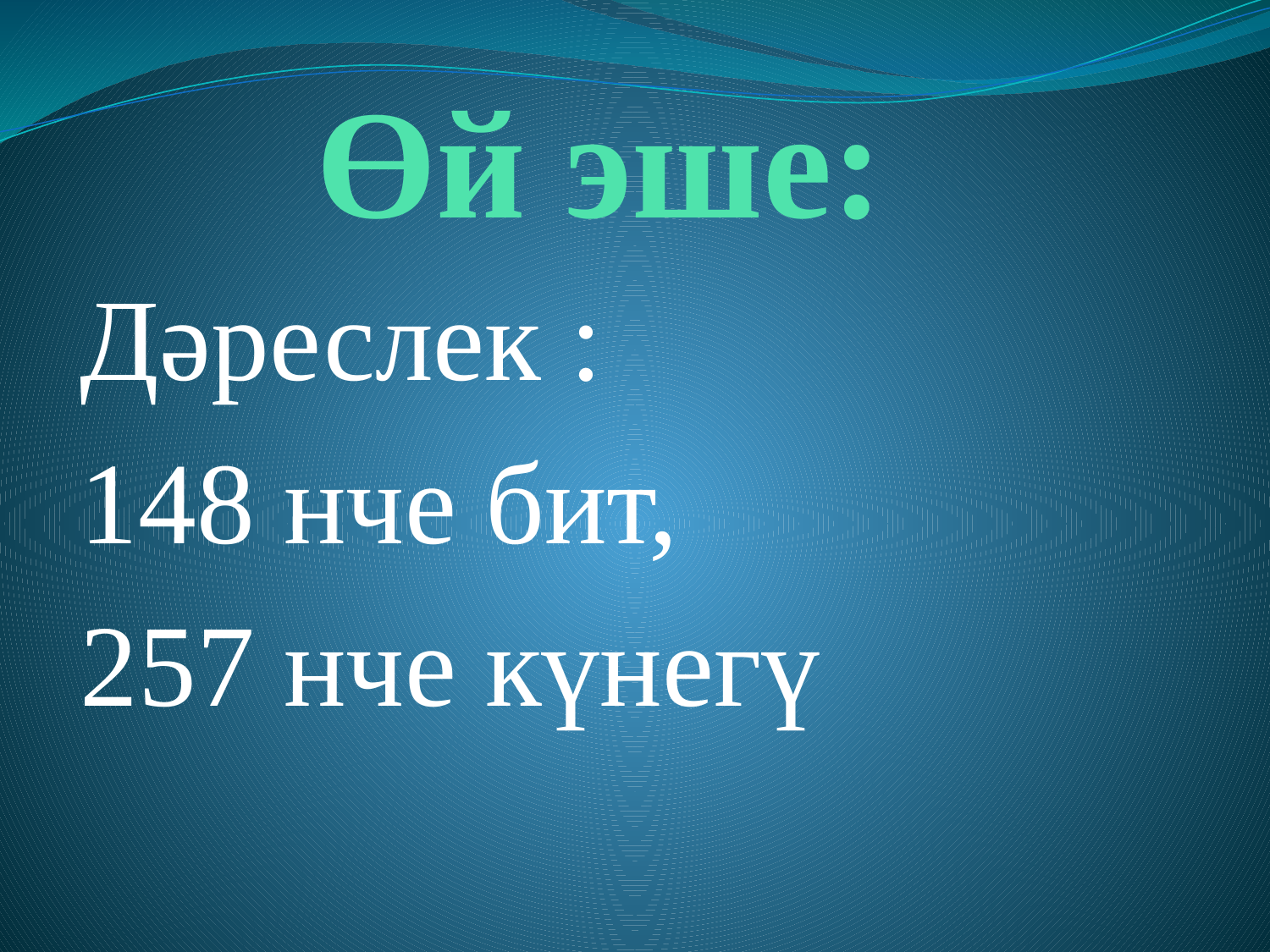

# Өй эше:
Дәреслек :
148 нче бит,
257 нче күнегү